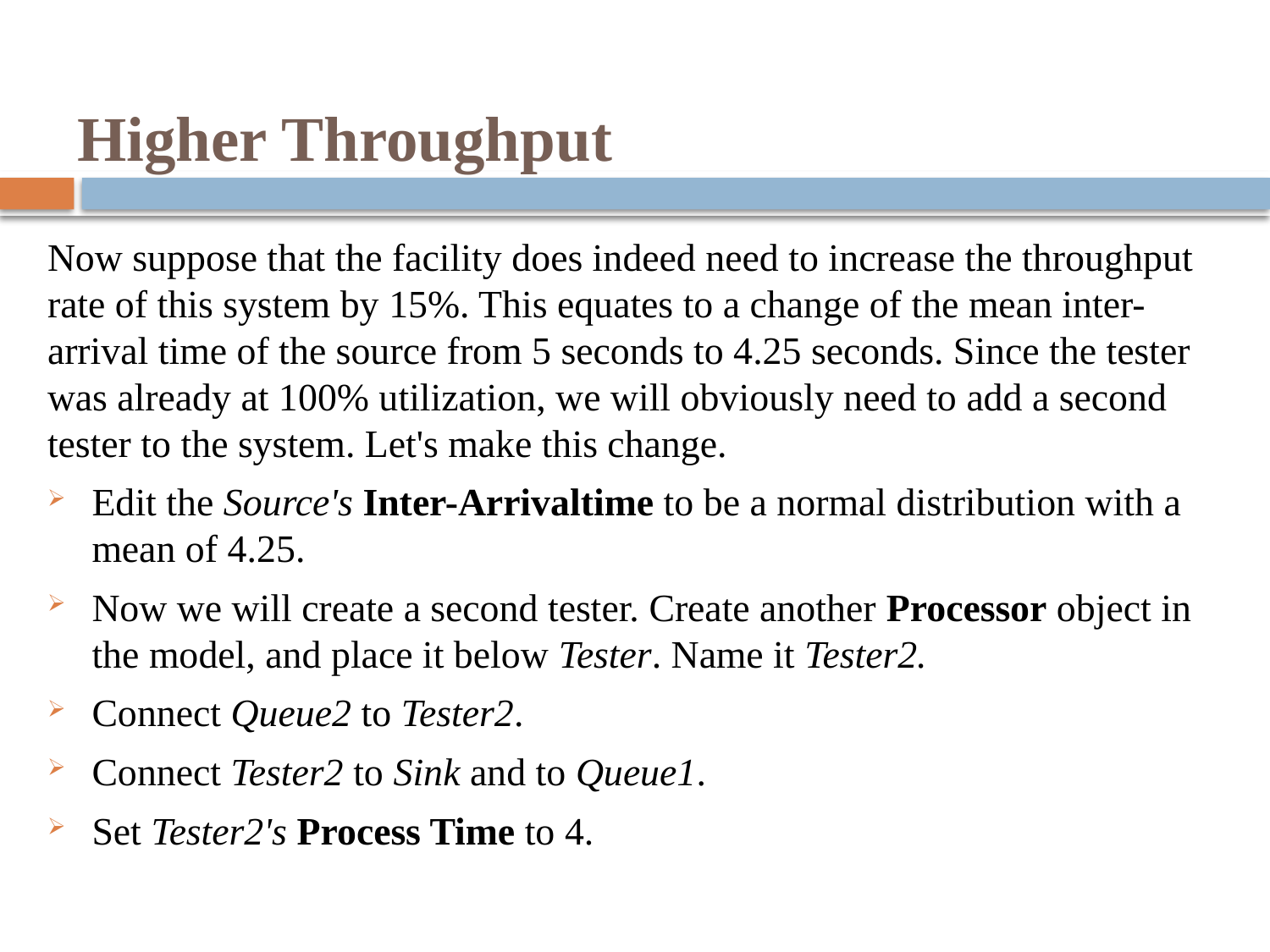

# Higher Throughput
Now suppose that the facility does indeed need to increase the throughput rate of this system by 15%. This equates to a change of the mean inter-arrival time of the source from 5 seconds to 4.25 seconds. Since the tester was already at 100% utilization, we will obviously need to add a second tester to the system. Let's make this change.
Edit the Source's Inter-Arrivaltime to be a normal distribution with a mean of 4.25.
Now we will create a second tester. Create another Processor object in the model, and place it below Tester. Name it Tester2.
Connect Queue2 to Tester2.
Connect Tester2 to Sink and to Queue1.
Set Tester2's Process Time to 4.